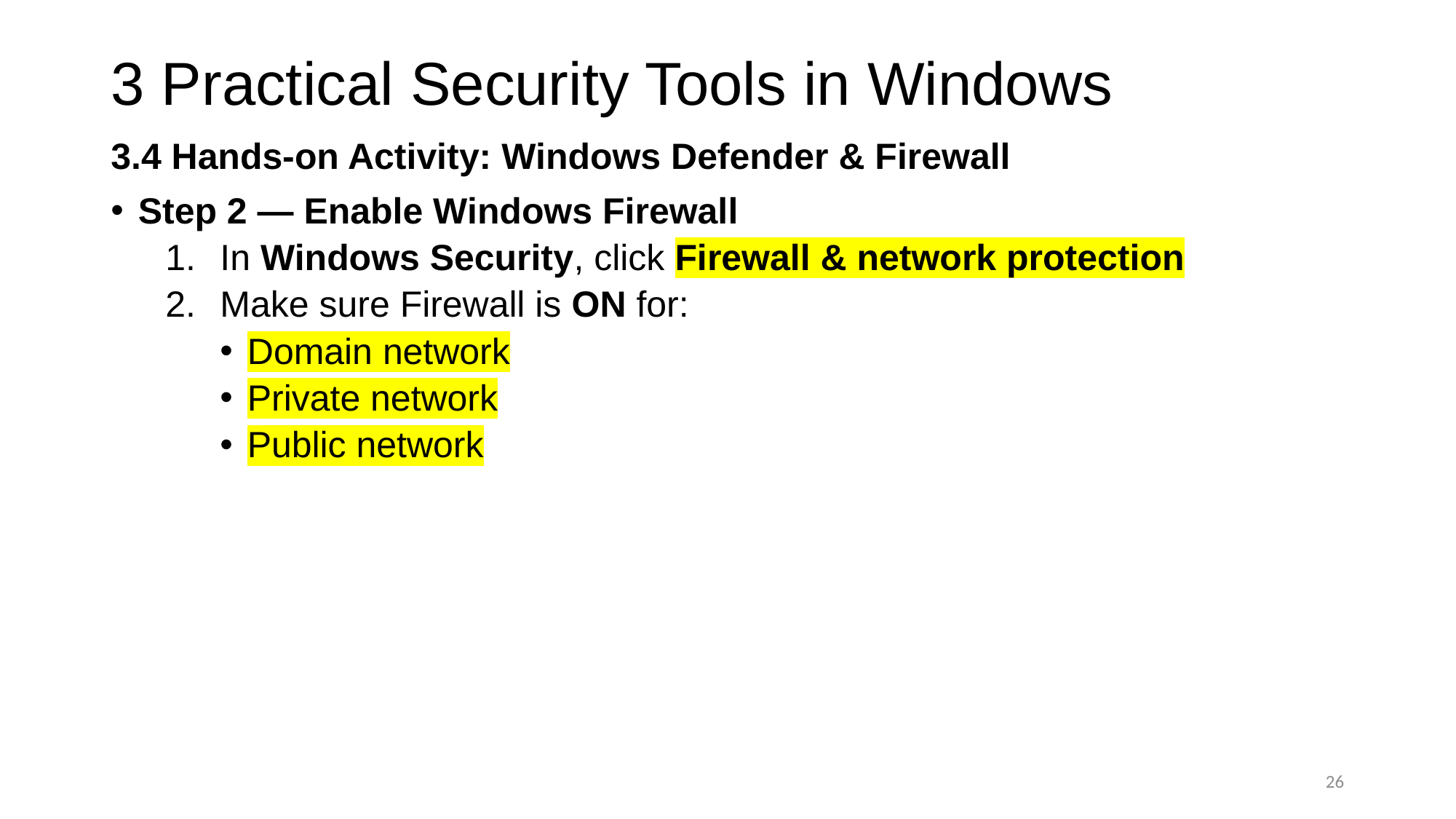

# 3 Practical Security Tools in Windows
3.4 Hands-on Activity: Windows Defender & Firewall
Step 2 — Enable Windows Firewall
In Windows Security, click Firewall & network protection
Make sure Firewall is ON for:
Domain network
Private network
Public network

26